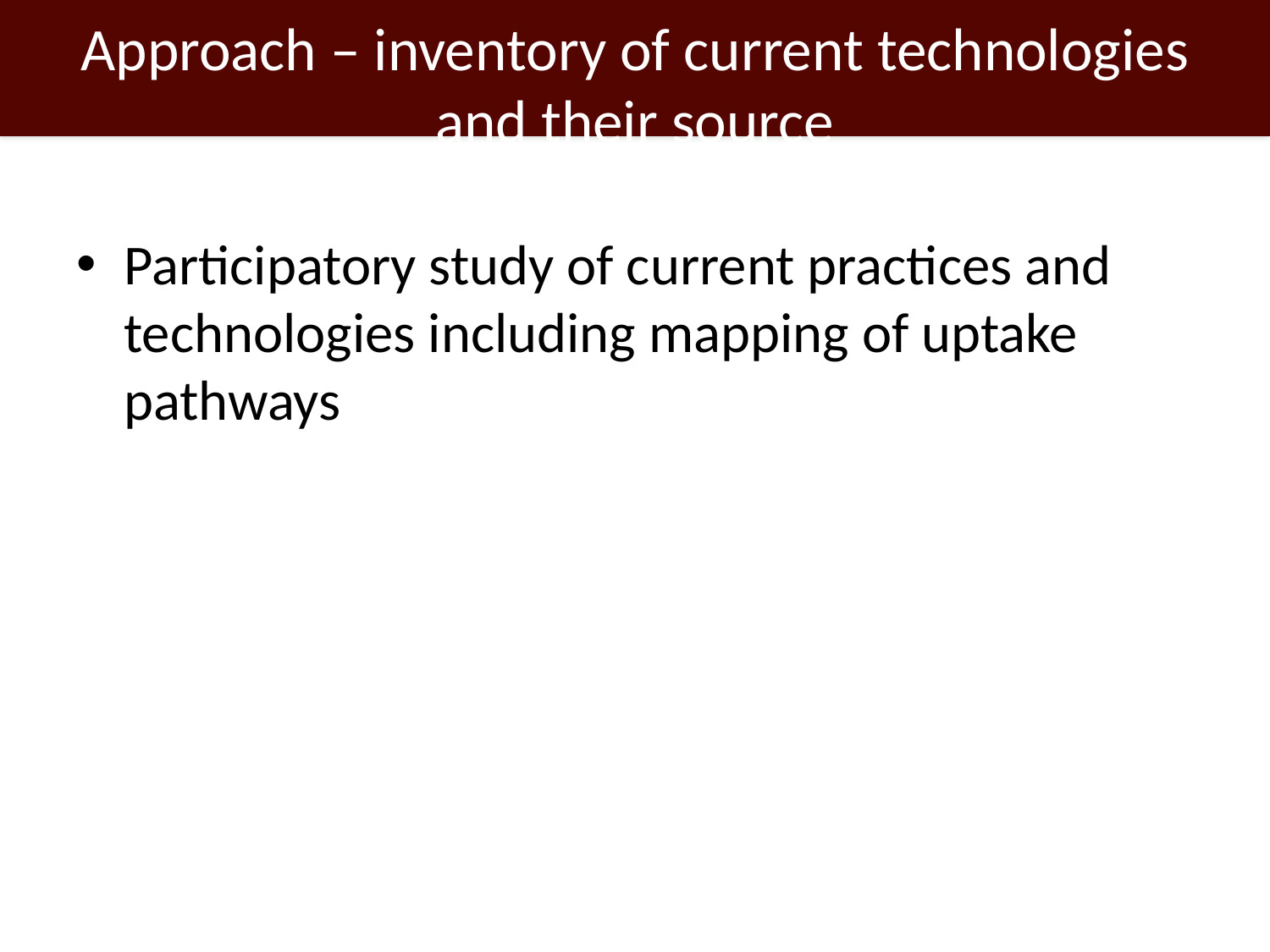

# Approach – inventory of current technologies and their source
Participatory study of current practices and technologies including mapping of uptake pathways